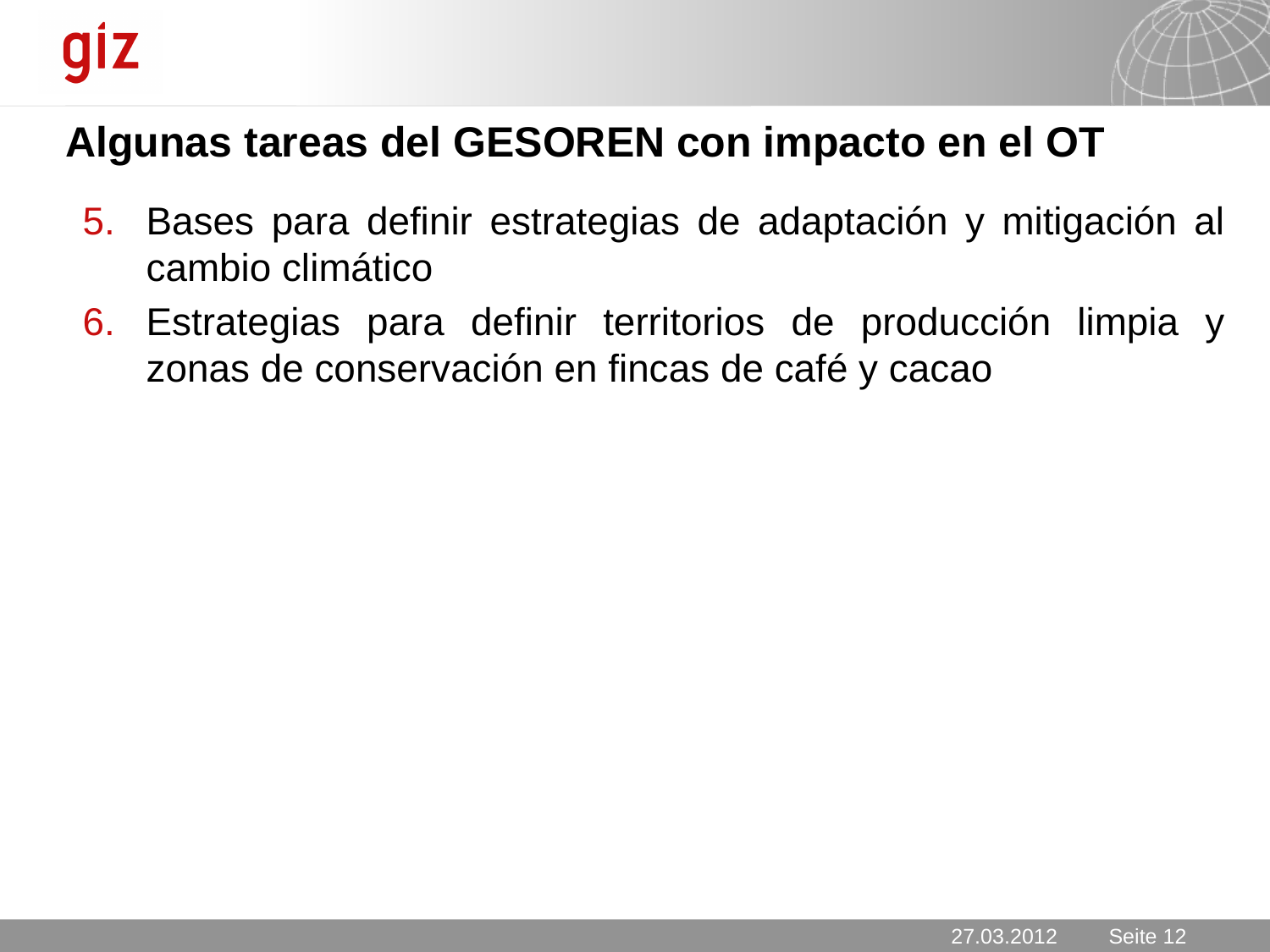

# Algunas tareas del GESOREN con impacto en el OT
Bases para definir estrategias de adaptación y mitigación al cambio climático
Estrategias para definir territorios de producción limpia y zonas de conservación en fincas de café y cacao

27.03.2012